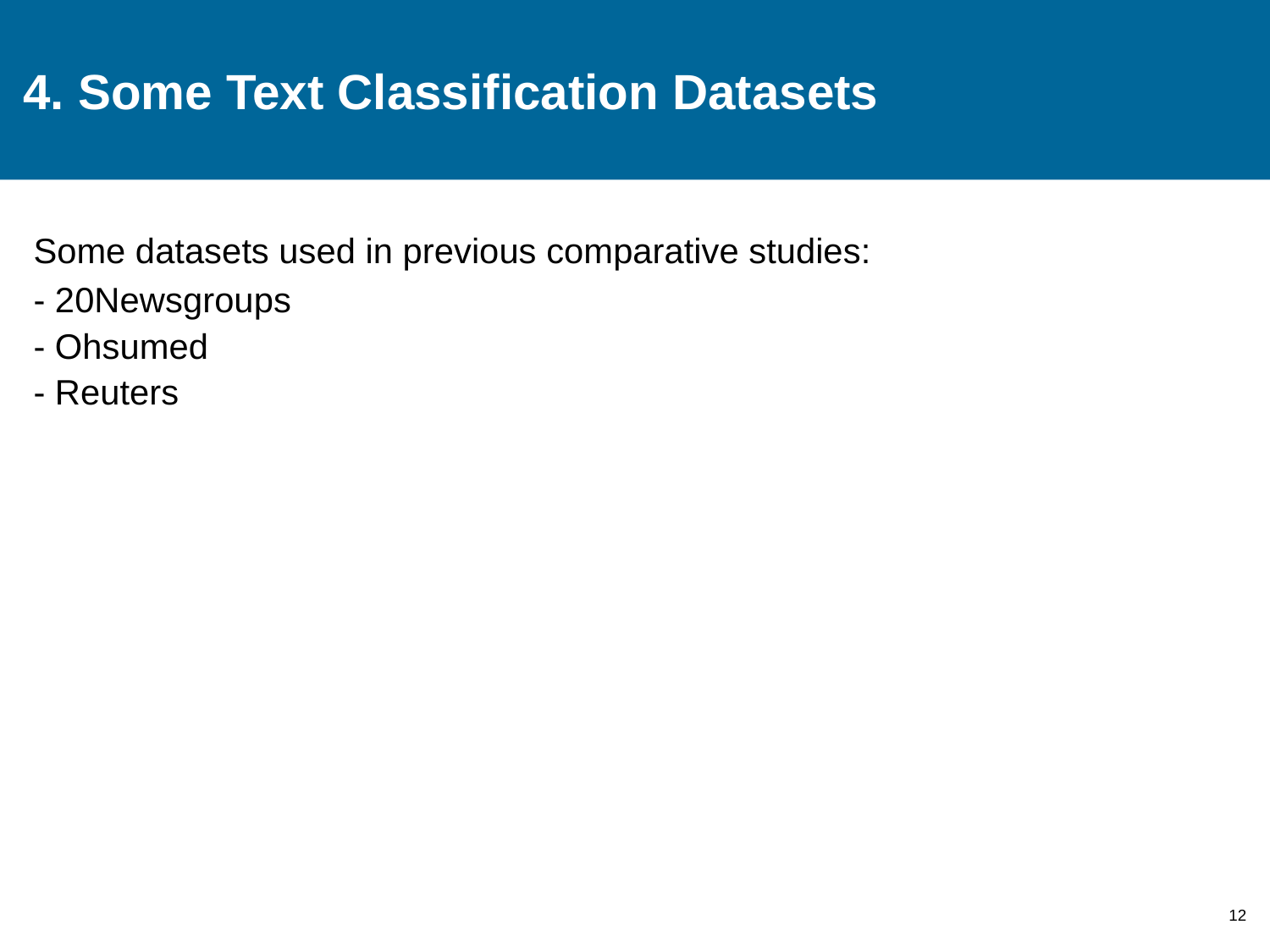

# 4. Some Text Classification Datasets
Some datasets used in previous comparative studies:
- 20Newsgroups
- Ohsumed
- Reuters
12